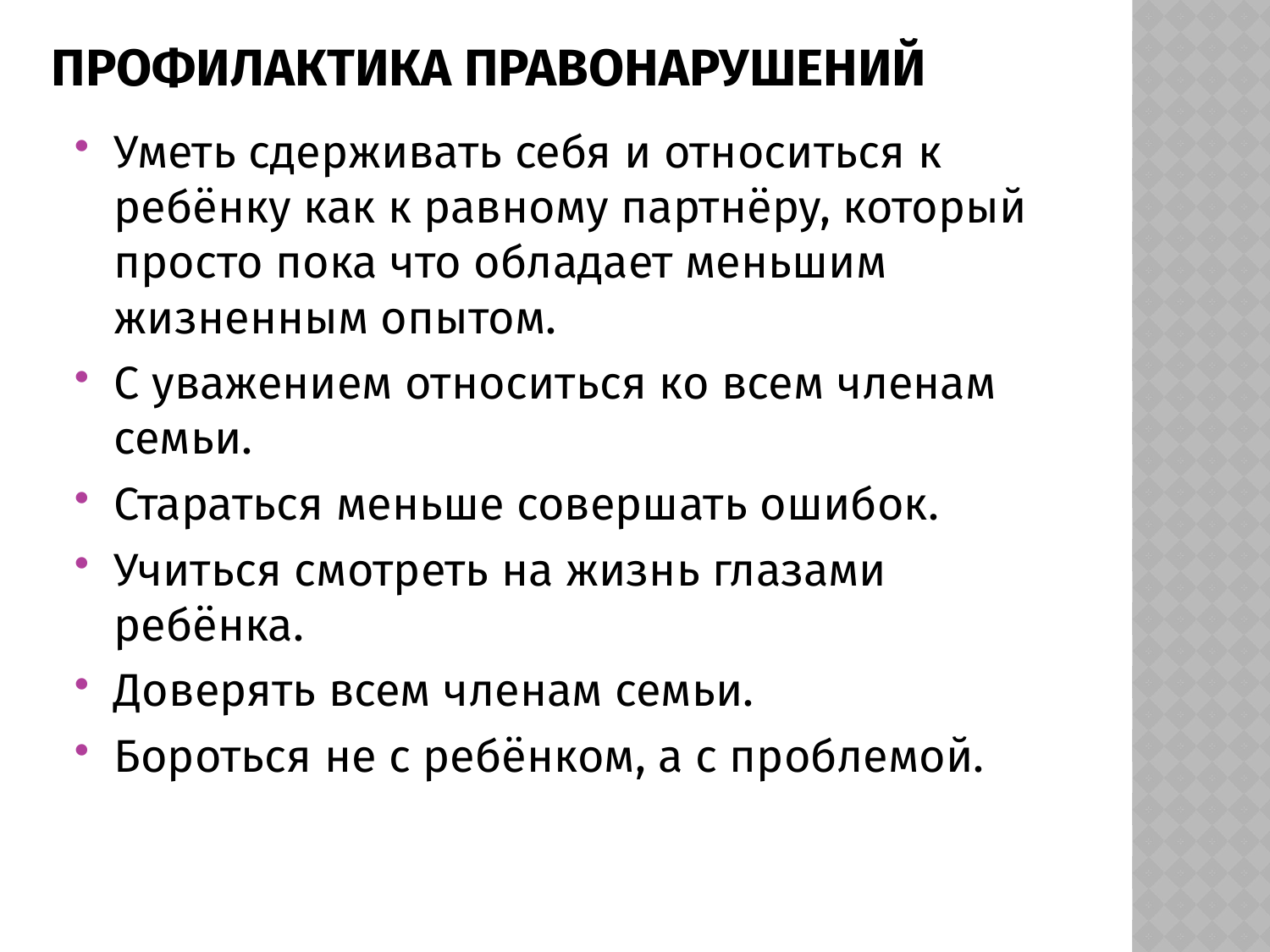

# Профилактика правонарушений
Уметь сдерживать себя и относиться к ребёнку как к равному партнёру, который просто пока что обладает меньшим жизненным опытом.
С уважением относиться ко всем членам семьи.
Стараться меньше совершать ошибок.
Учиться смотреть на жизнь глазами ребёнка.
Доверять всем членам семьи.
Бороться не с ребёнком, а с проблемой.